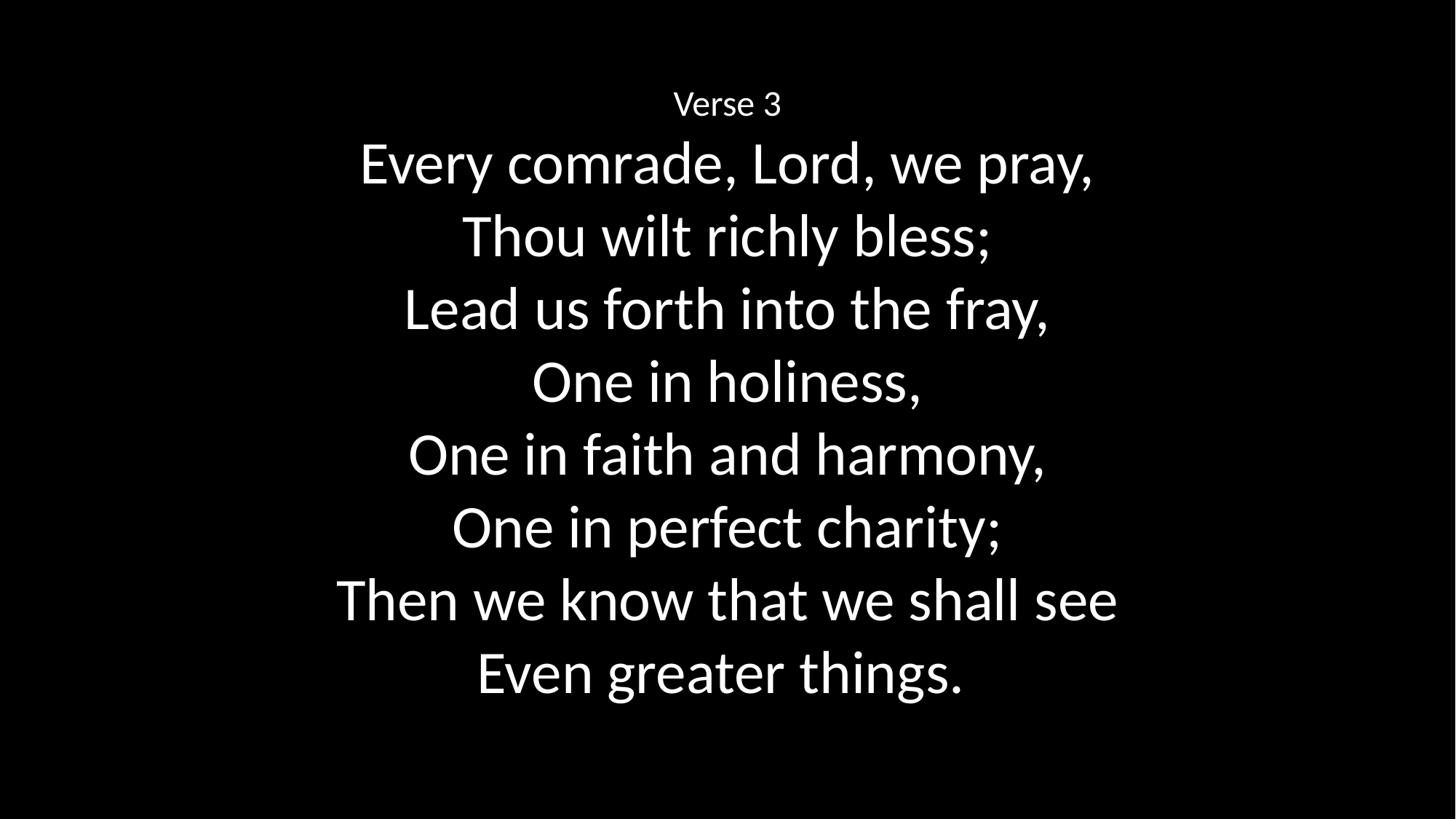

Verse 3
Every comrade, Lord, we pray,
Thou wilt richly bless;
Lead us forth into the fray,
One in holiness,
One in faith and harmony,
One in perfect charity;
Then we know that we shall see
Even greater things.